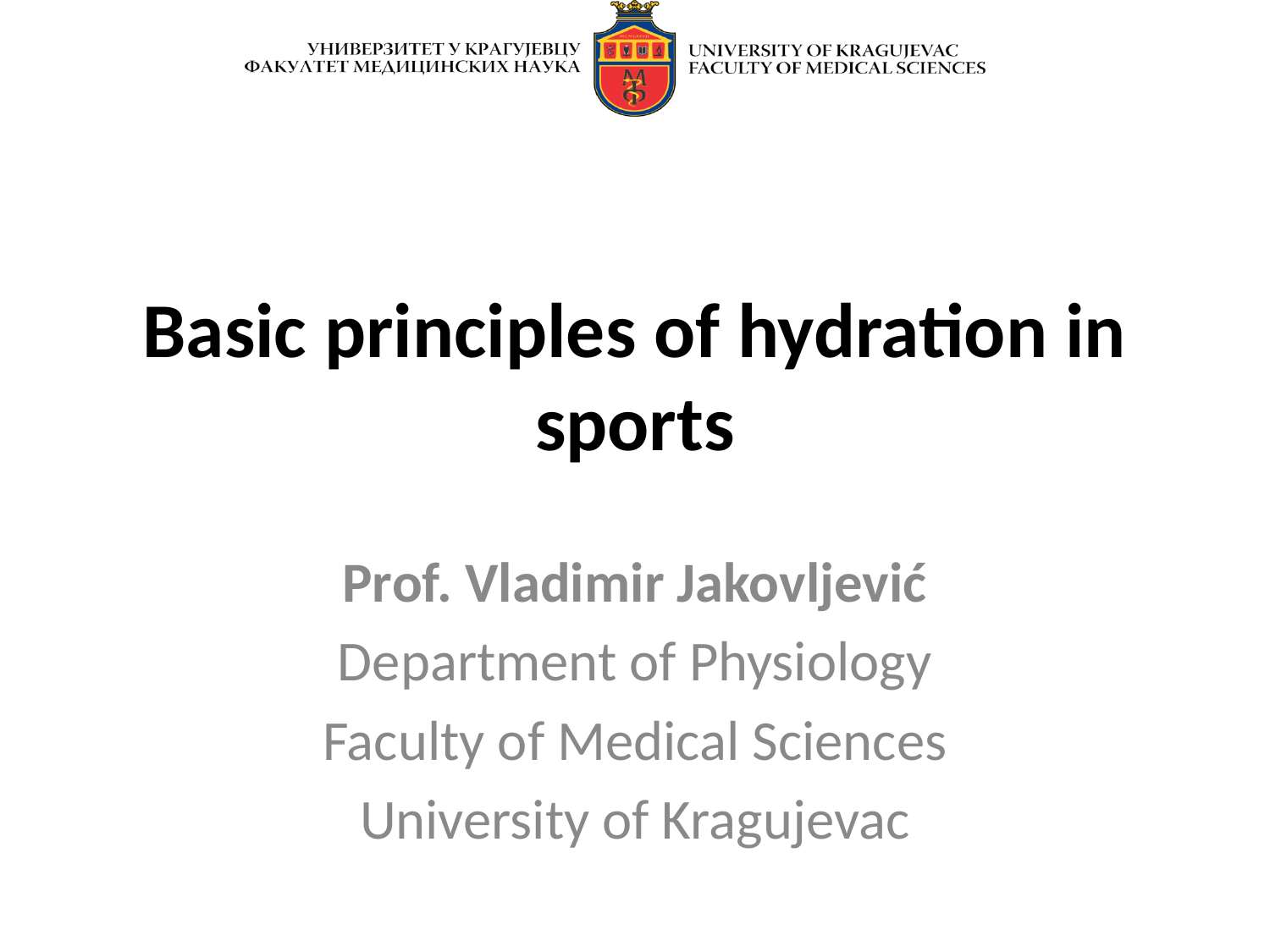

# Basic principles of hydration in sports
Prof. Vladimir Jakovljević
Department of Physiology
Faculty of Medical Sciences
University of Kragujevac